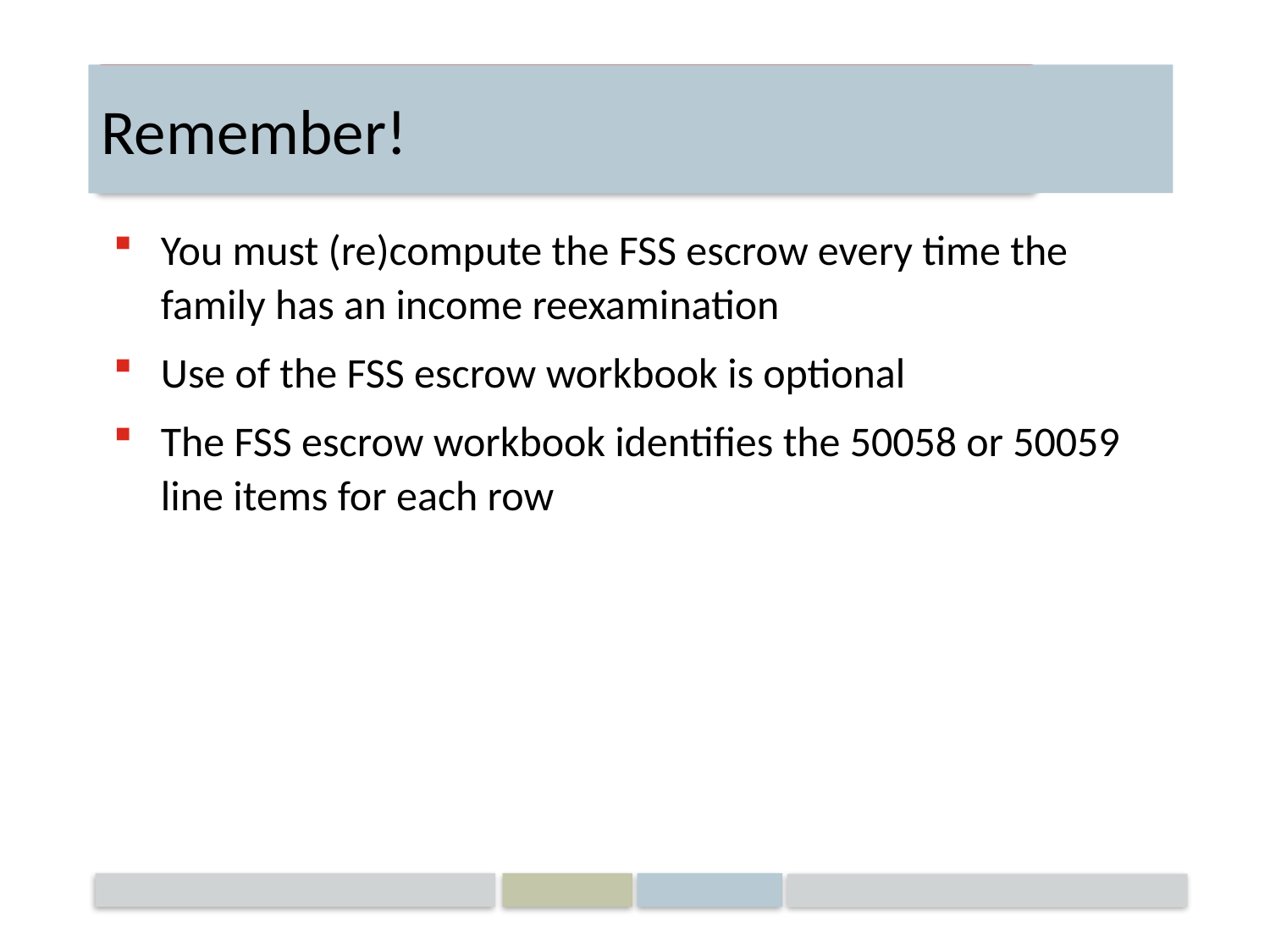

Remember!
# Uses for locally generated housing funds
You must (re)compute the FSS escrow every time the family has an income reexamination
Use of the FSS escrow workbook is optional
The FSS escrow workbook identifies the 50058 or 50059 line items for each row